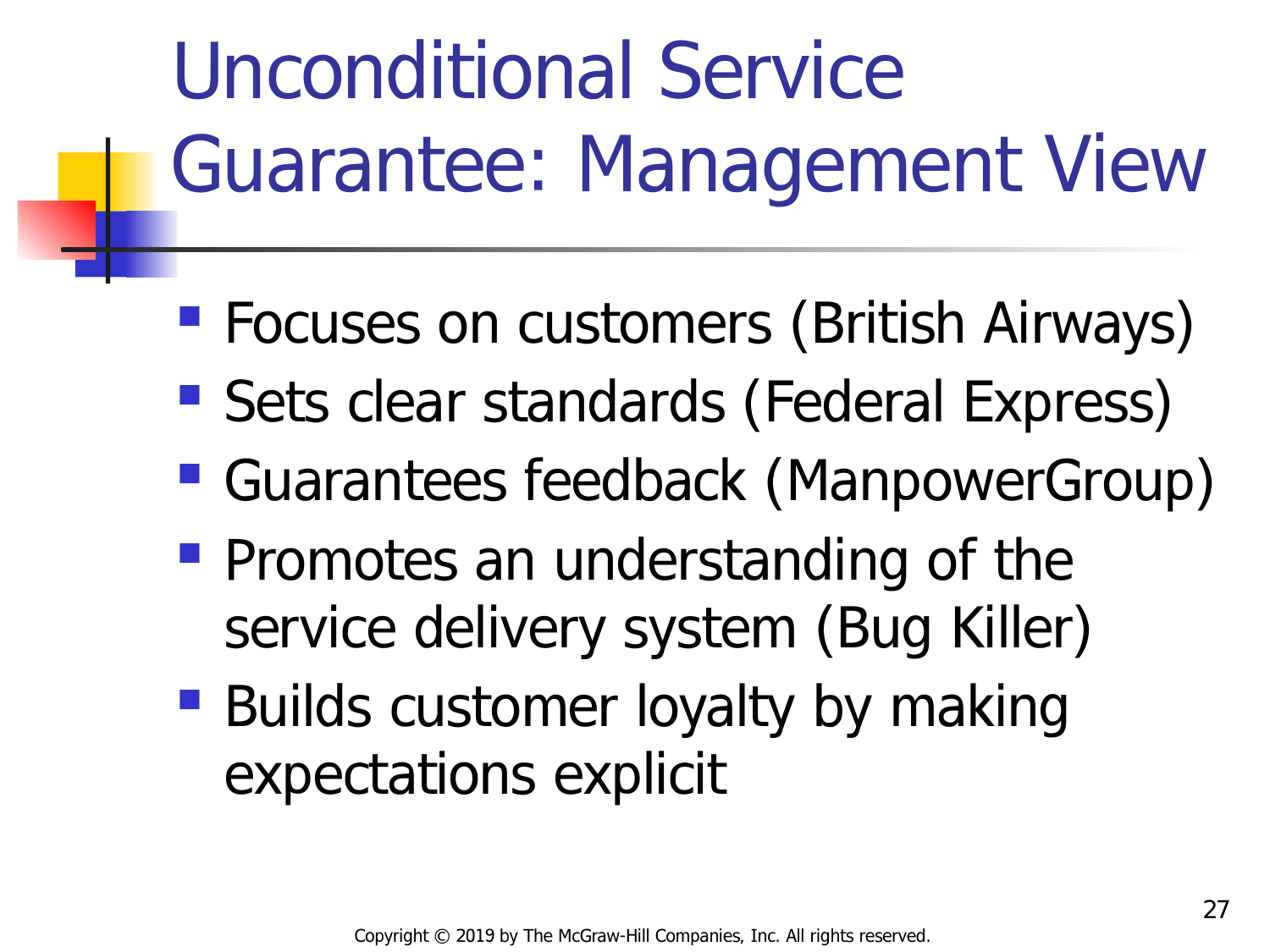

# Unconditional Service Guarantee: Management View
Focuses on customers (British Airways)
Sets clear standards (Federal Express)
Guarantees feedback (ManpowerGroup)
Promotes an understanding of the service delivery system (Bug Killer)
Builds customer loyalty by making expectations explicit
27
Copyright © 2019 by The McGraw-Hill Companies, Inc. All rights reserved.